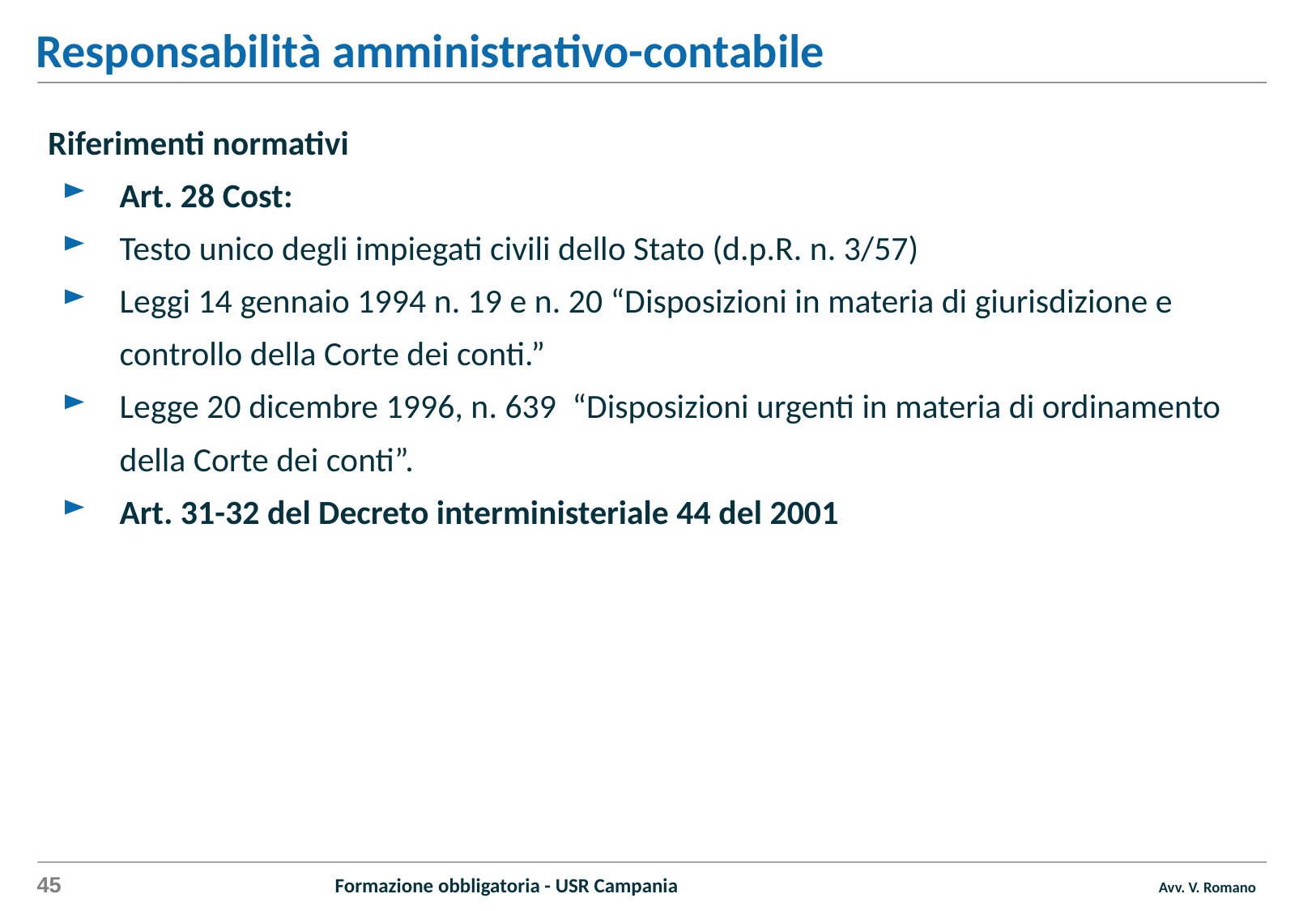

Responsabilità amministrativo-contabile
Riferimenti normativi
Art. 28 Cost:
Testo unico degli impiegati civili dello Stato (d.p.R. n. 3/57)
Leggi 14 gennaio 1994 n. 19 e n. 20 “Disposizioni in materia di giurisdizione e controllo della Corte dei conti.”
Legge 20 dicembre 1996, n. 639  “Disposizioni urgenti in materia di ordinamento della Corte dei conti”.
Art. 31-32 del Decreto interministeriale 44 del 2001